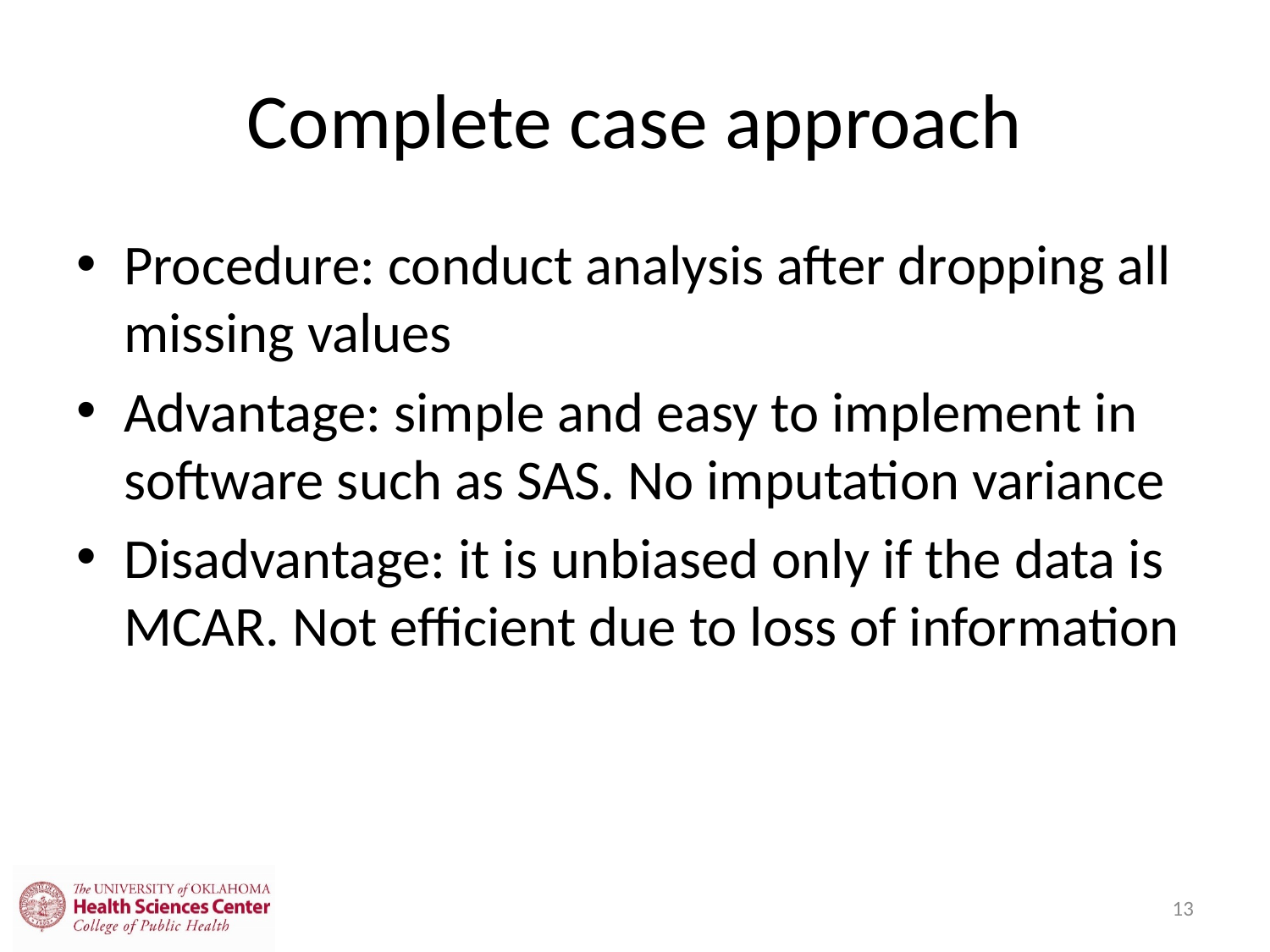

# Complete case approach
Procedure: conduct analysis after dropping all missing values
Advantage: simple and easy to implement in software such as SAS. No imputation variance
Disadvantage: it is unbiased only if the data is MCAR. Not efficient due to loss of information
13